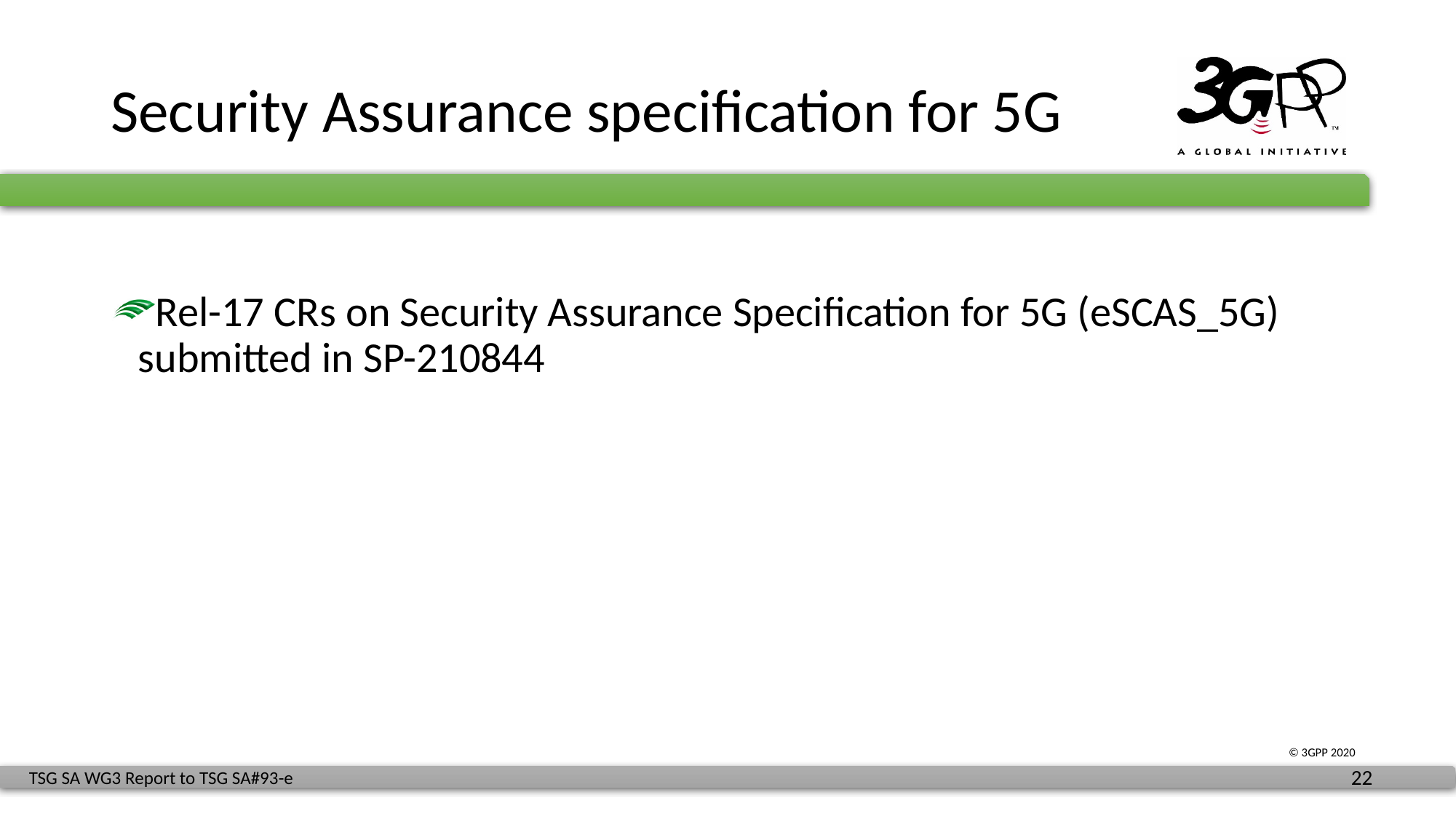

# Security Assurance specification for 5G

Rel-17 CRs on Security Assurance Specification for 5G (eSCAS_5G) submitted in SP-210844